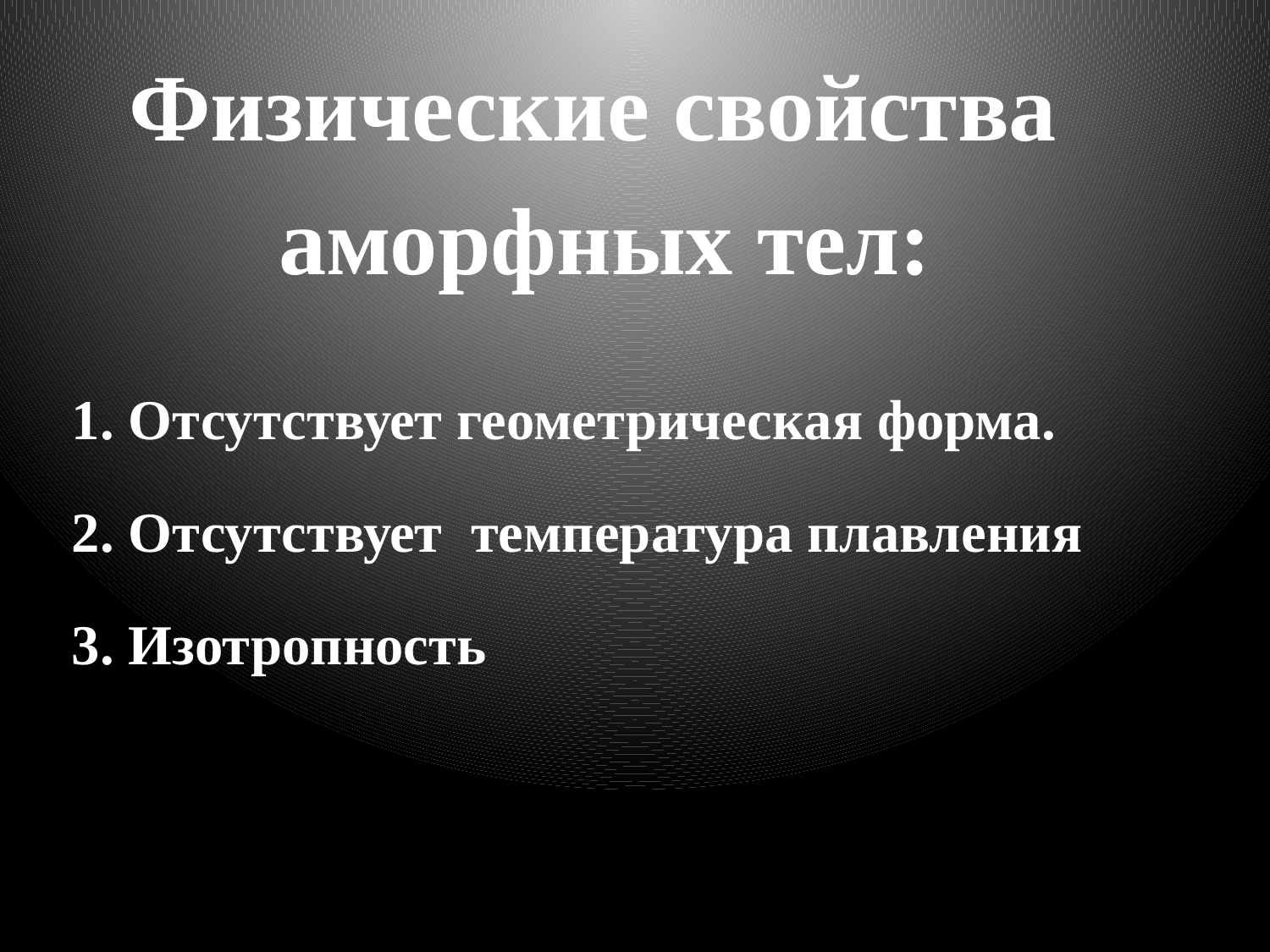

Физические свойства
аморфных тел:

1. Отсутствует геометрическая форма.
2. Отсутствует  температура плавления
3. Изотропность